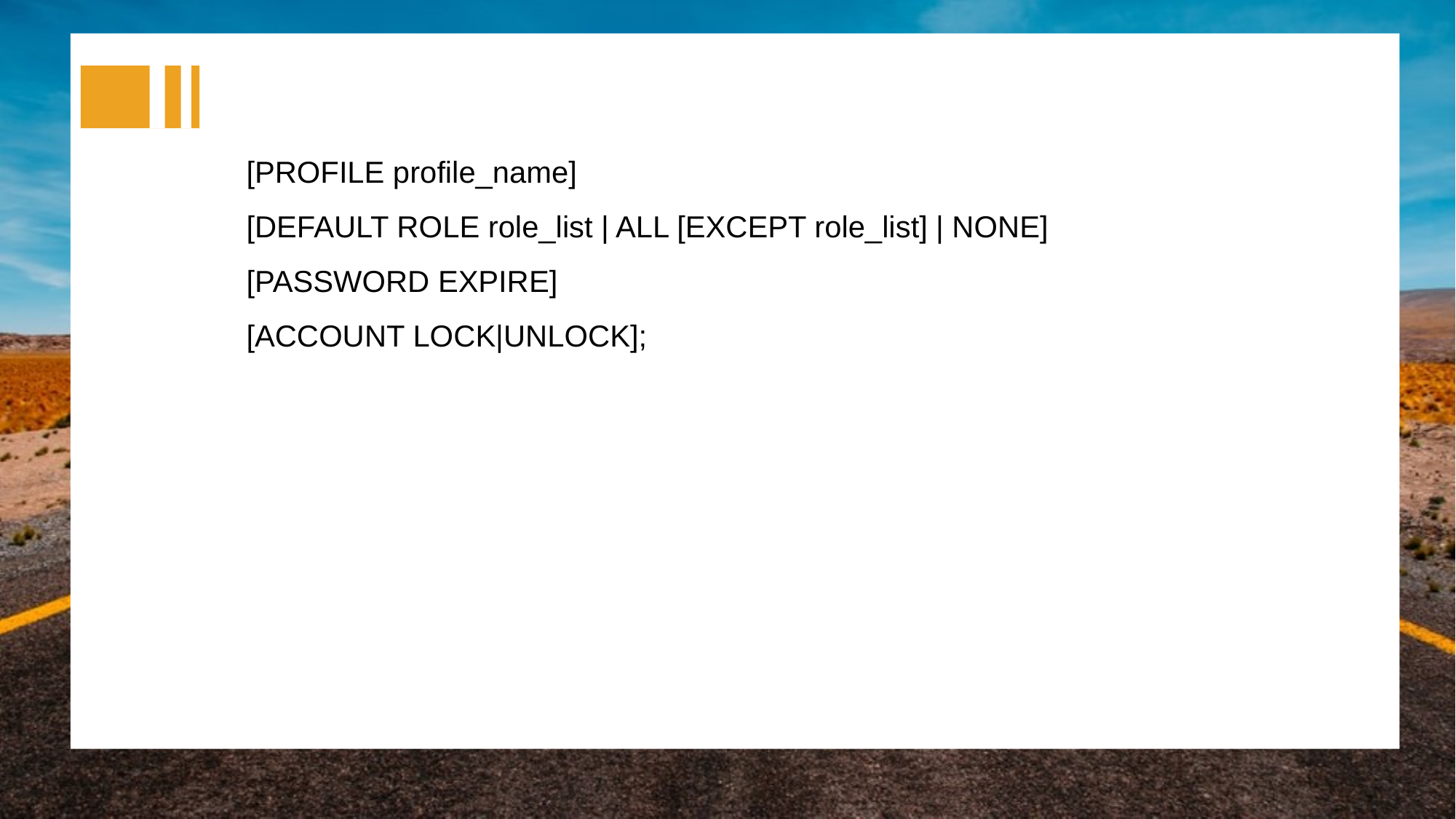

[PROFILE profile_name]
[DEFAULT ROLE role_list | ALL [EXCEPT role_list] | NONE]
[PASSWORD EXPIRE]
[ACCOUNT LOCK|UNLOCK];